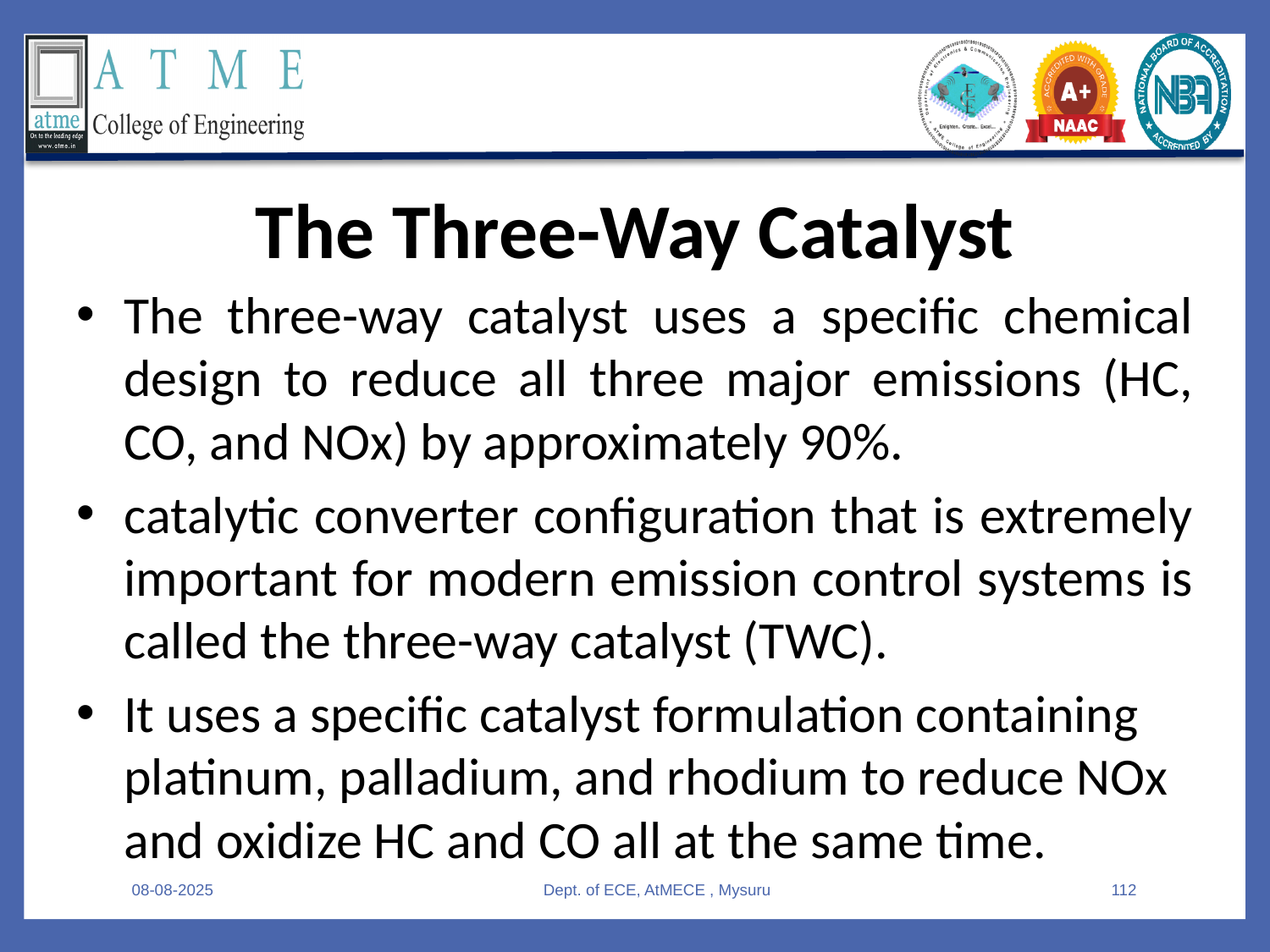

The Three-Way Catalyst
The three-way catalyst uses a specific chemical design to reduce all three major emissions (HC, CO, and NOx) by approximately 90%.
catalytic converter configuration that is extremely important for modern emission control systems is called the three-way catalyst (TWC).
It uses a specific catalyst formulation containing platinum, palladium, and rhodium to reduce NOx and oxidize HC and CO all at the same time.

08-08-2025
Dept. of ECE, AtMECE , Mysuru
112